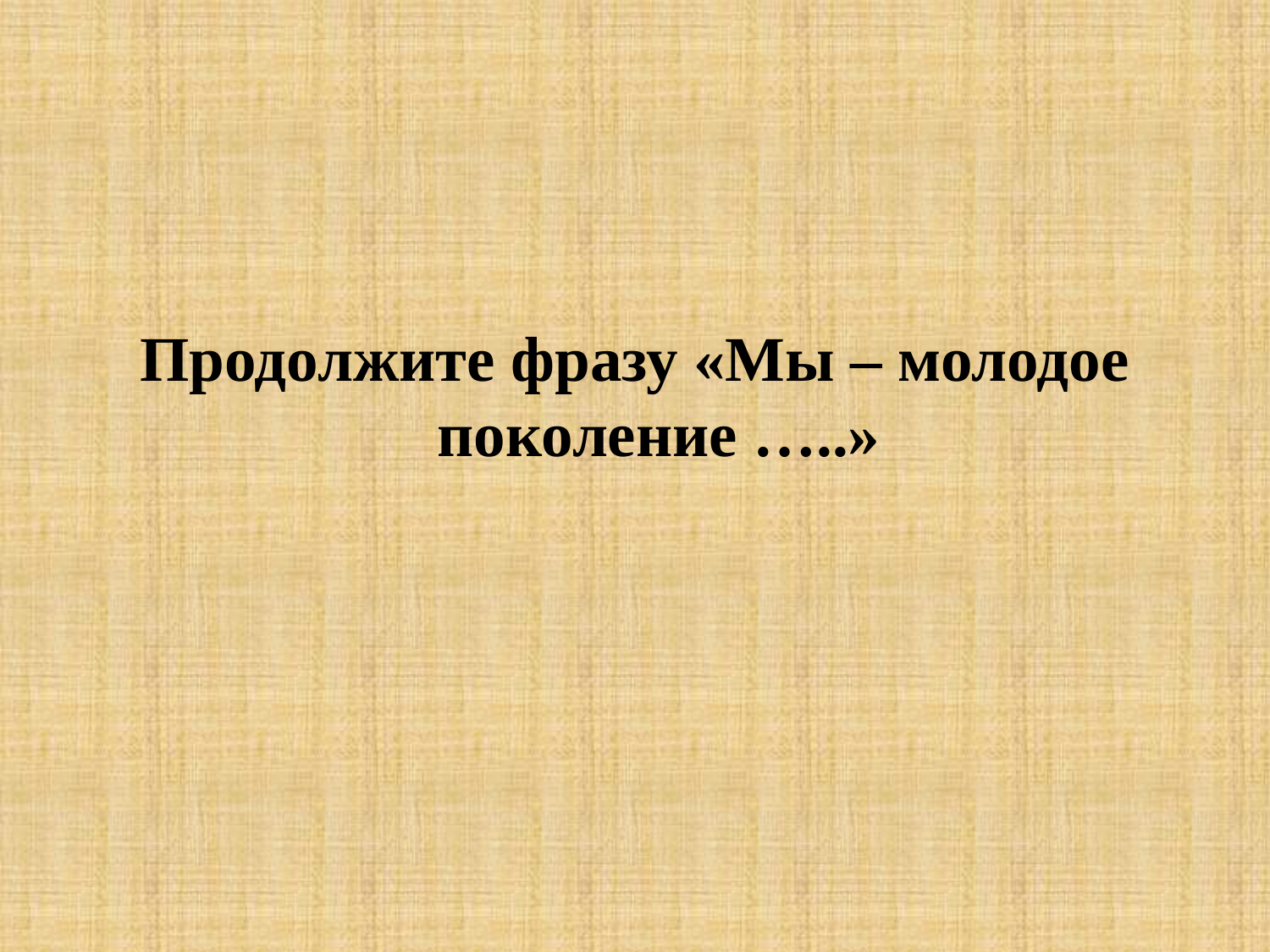

Продолжите фразу «Мы – молодое поколение …..»